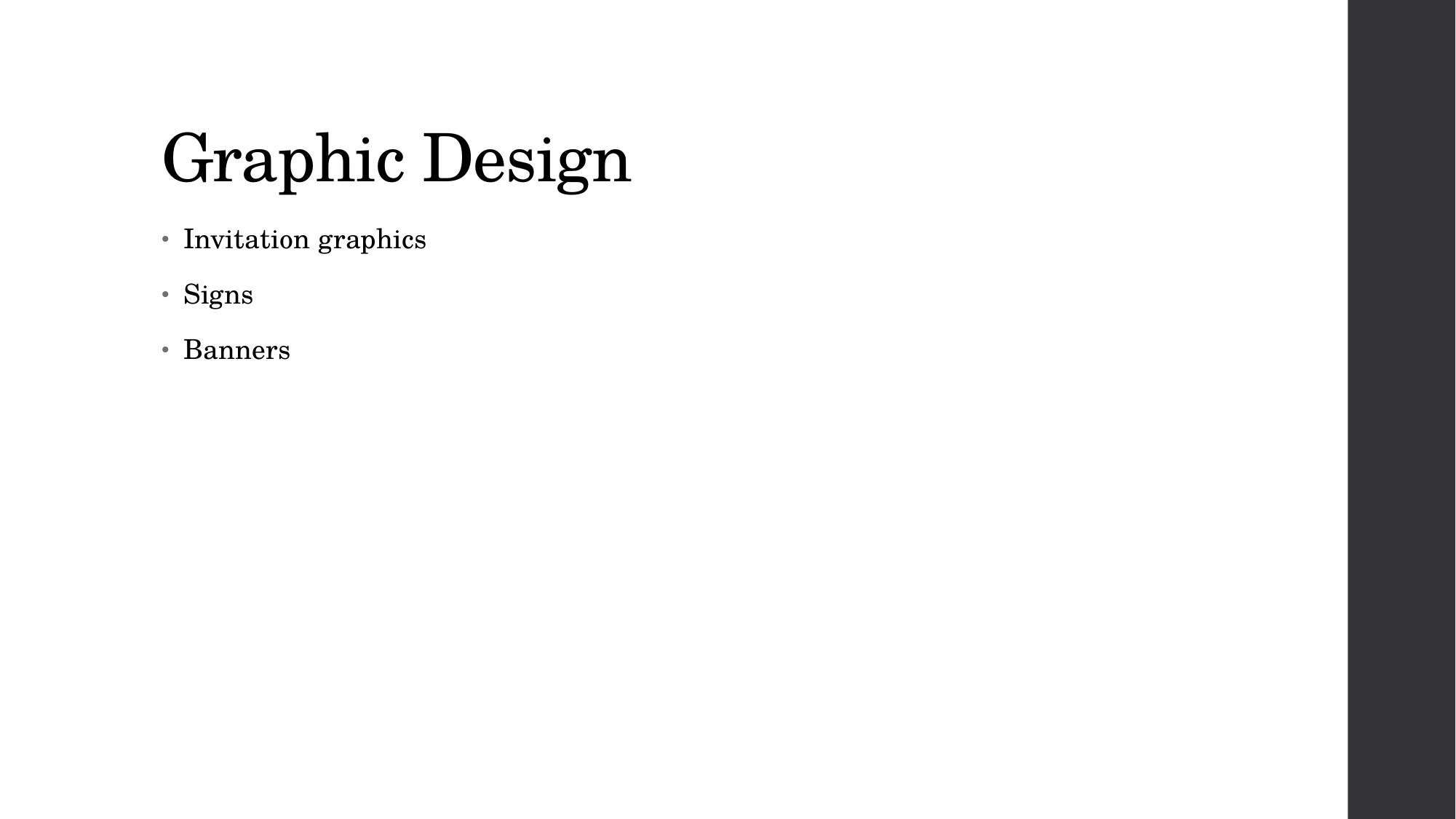

# Graphic Design
Invitation graphics
Signs
Banners